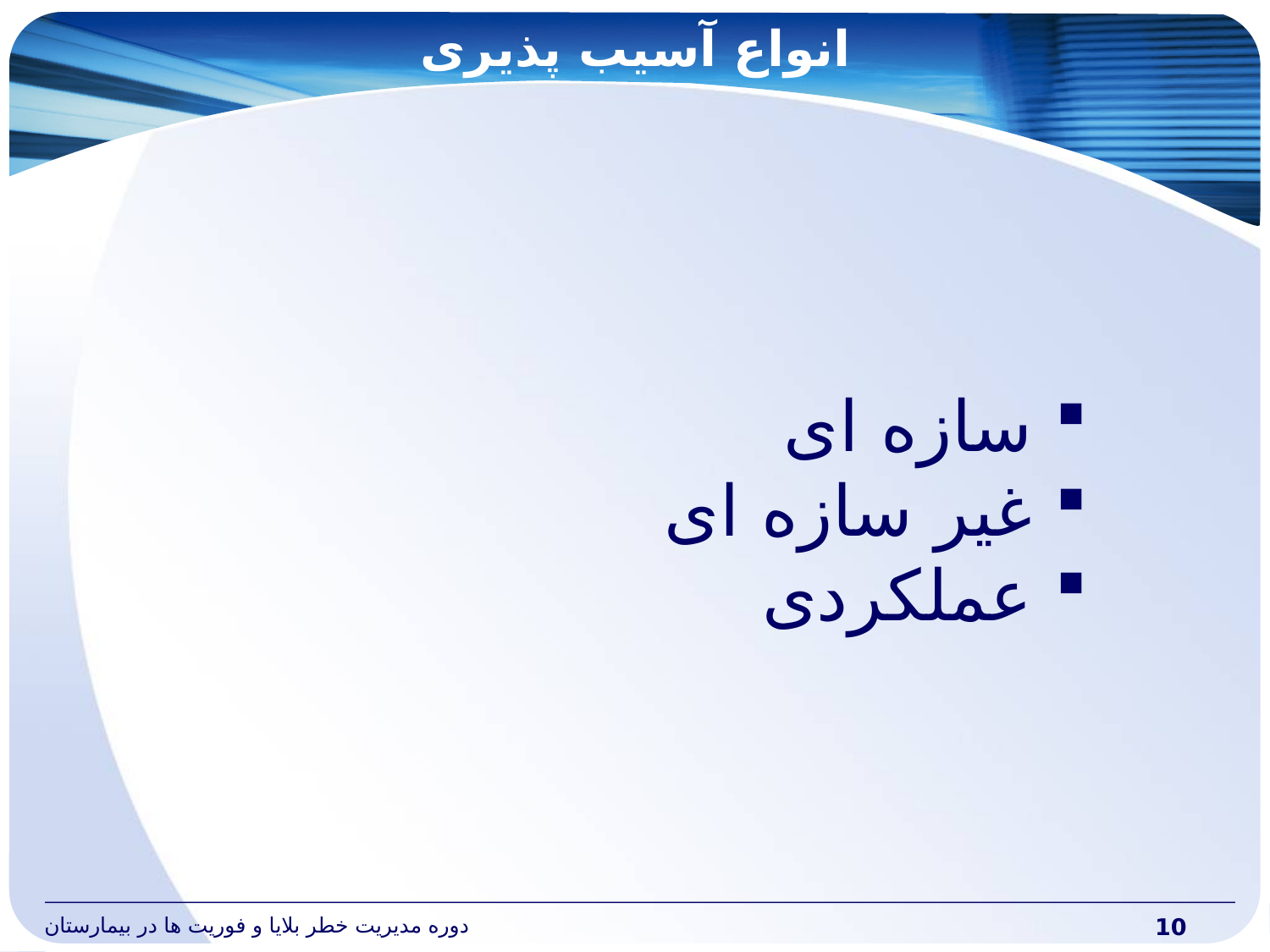

# انواع آسیب پذیری

 سازه ای
 غیر سازه ای
 عملکردی
دوره مدیریت خطر بلایا و فوریت ها در بیمارستان
10